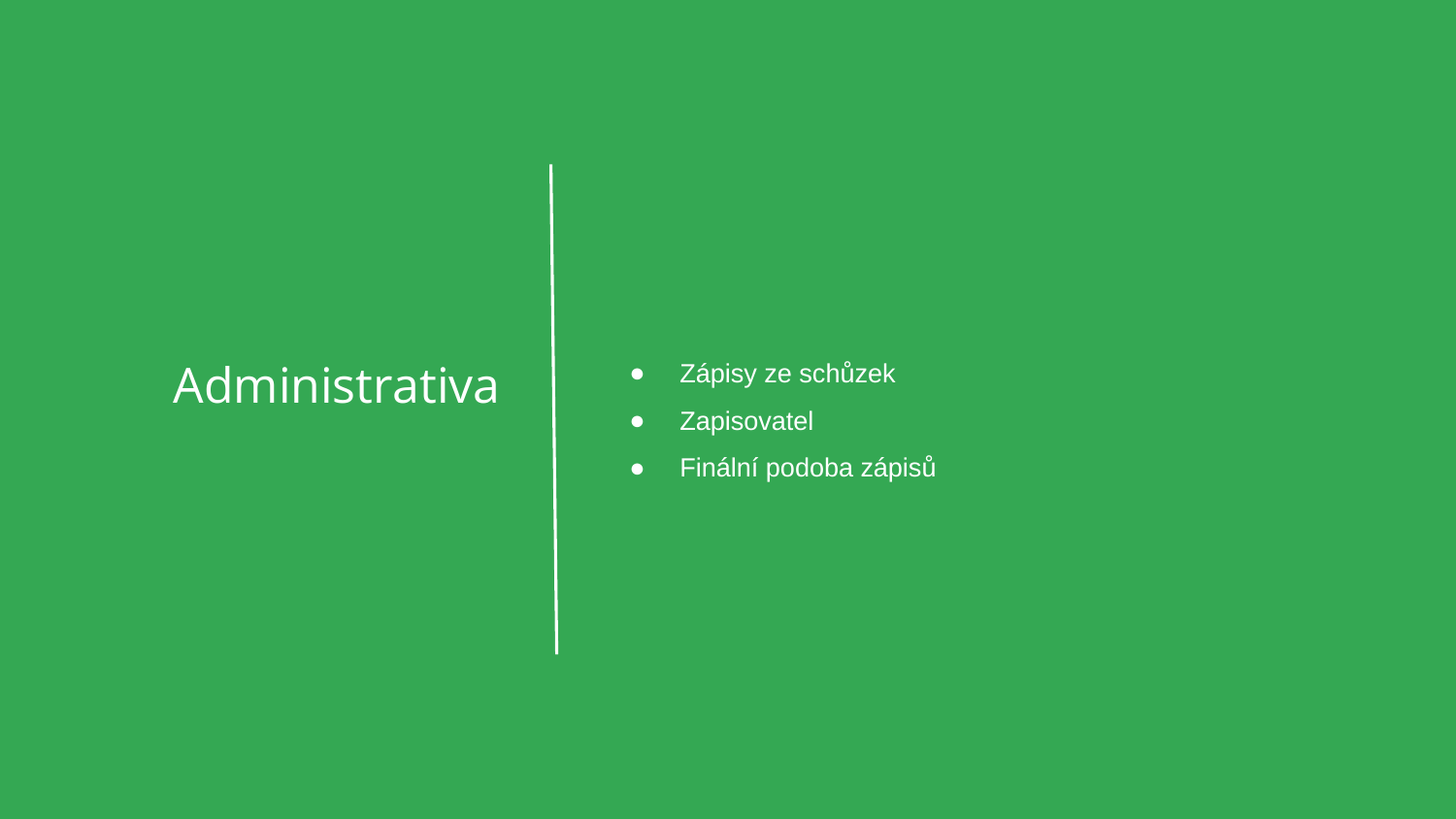

Zápisy ze schůzek
Zapisovatel
Finální podoba zápisů
Administrativa